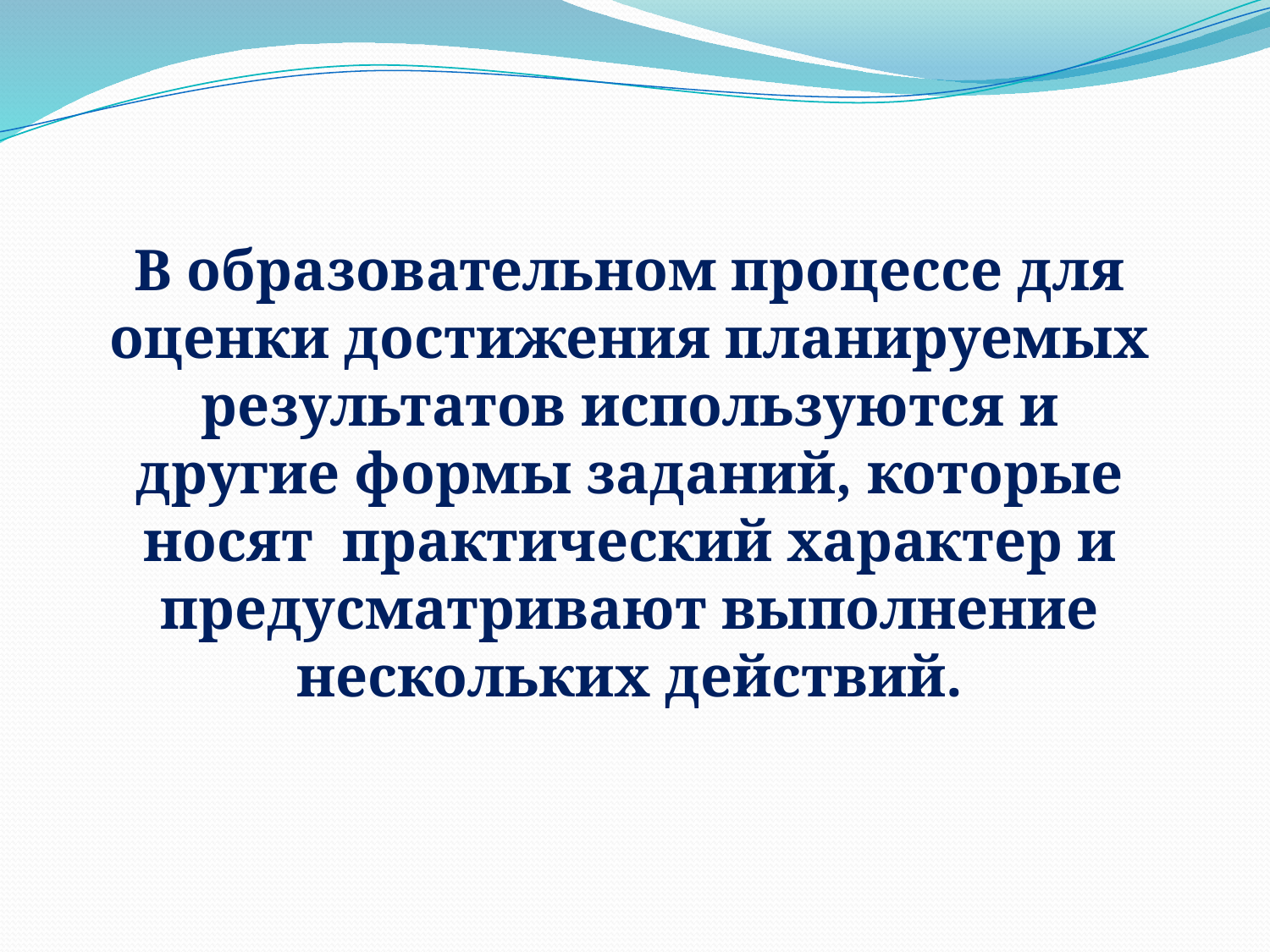

В образовательном процессе для оценки достижения планируемых результатов используются и другие формы заданий, которые носят  практический характер и предусматривают выполнение нескольких действий.